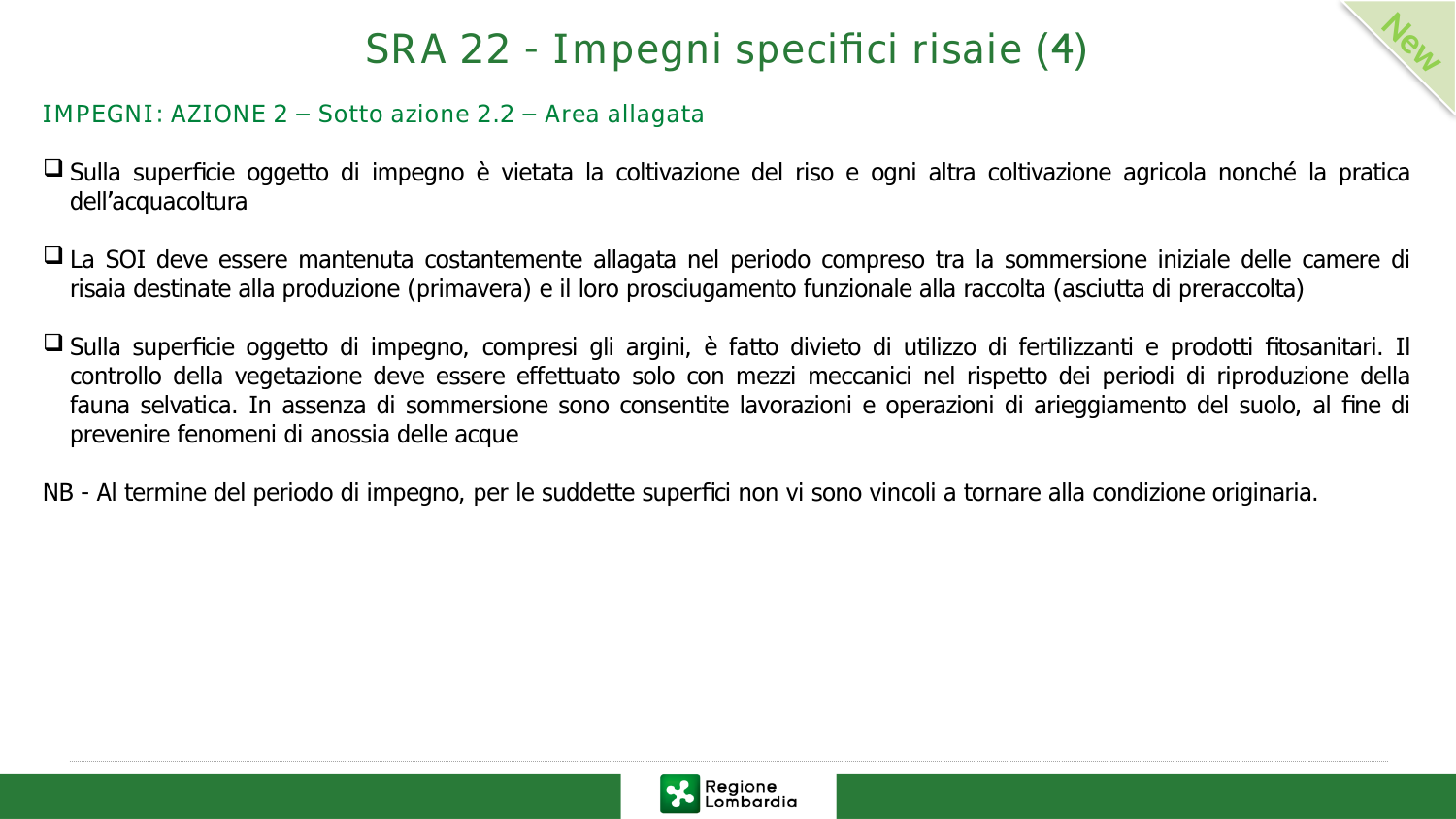

New
# SRA 22 - Impegni specifici risaie (4)
IMPEGNI: AZIONE 2 – Sotto azione 2.2 – Area allagata

Sulla superficie oggetto di impegno è vietata la coltivazione del riso e ogni altra coltivazione agricola nonché la pratica dell’acquacoltura

La SOI deve essere mantenuta costantemente allagata nel periodo compreso tra la sommersione iniziale delle camere di risaia destinate alla produzione (primavera) e il loro prosciugamento funzionale alla raccolta (asciutta di preraccolta)

Sulla superficie oggetto di impegno, compresi gli argini, è fatto divieto di utilizzo di fertilizzanti e prodotti fitosanitari. Il controllo della vegetazione deve essere effettuato solo con mezzi meccanici nel rispetto dei periodi di riproduzione della fauna selvatica. In assenza di sommersione sono consentite lavorazioni e operazioni di arieggiamento del suolo, al fine di prevenire fenomeni di anossia delle acque

NB - Al termine del periodo di impegno, per le suddette superfici non vi sono vincoli a tornare alla condizione originaria.